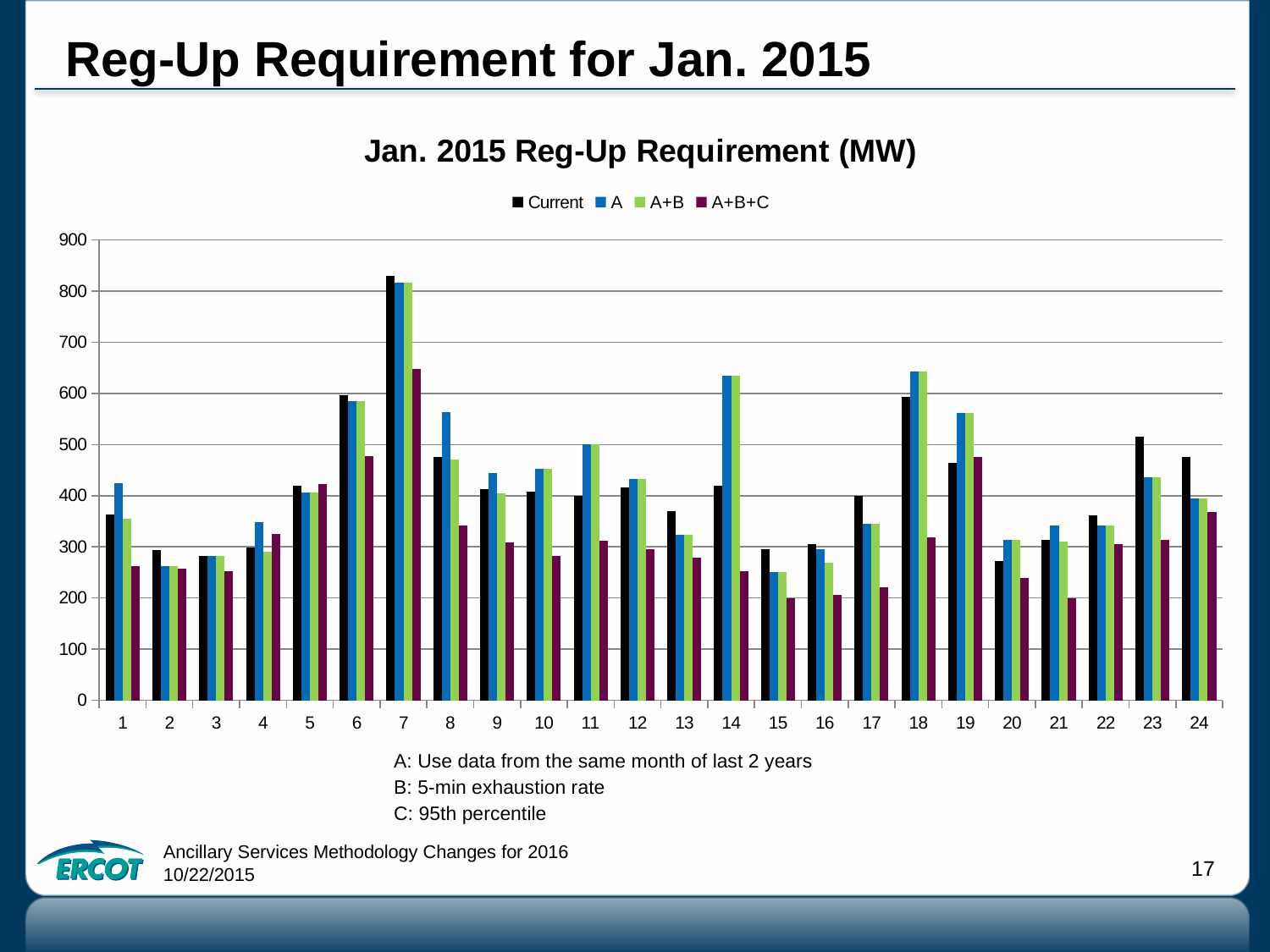

# Reg-Up Requirement for Jan. 2015

### Chart: Jan. 2015 Reg-Up Requirement (MW)

| Category | Current | A | A+B | A+B+C |
|---|---|---|---|---|
| 1 | 363.0 | 425.0 | 355.0 | 262.0 |
| 2 | 294.0 | 262.0 | 262.0 | 258.0 |
| 3 | 283.0 | 282.0 | 282.0 | 252.0 |
| 4 | 299.0 | 349.0 | 291.0 | 326.0 |
| 5 | 420.0 | 407.0 | 407.0 | 423.0 |
| 6 | 597.0 | 585.0 | 585.0 | 478.0 |
| 7 | 830.0 | 817.0 | 817.0 | 647.0 |
| 8 | 475.0 | 564.0 | 470.0 | 342.0 |
| 9 | 413.0 | 444.0 | 404.0 | 308.0 |
| 10 | 408.0 | 452.0 | 452.0 | 282.0 |
| 11 | 400.0 | 501.0 | 501.0 | 312.0 |
| 12 | 416.0 | 432.0 | 432.0 | 295.0 |
| 13 | 370.0 | 324.0 | 324.0 | 279.0 |
| 14 | 420.0 | 634.0 | 634.0 | 253.0 |
| 15 | 295.0 | 250.0 | 250.0 | 200.0 |
| 16 | 306.0 | 296.0 | 269.0 | 207.0 |
| 17 | 400.0 | 345.0 | 345.0 | 221.0 |
| 18 | 593.0 | 643.0 | 643.0 | 319.0 |
| 19 | 464.0 | 562.0 | 562.0 | 475.0 |
| 20 | 273.0 | 313.0 | 313.0 | 239.0 |
| 21 | 313.0 | 341.0 | 310.0 | 199.0 |
| 22 | 361.0 | 342.0 | 342.0 | 305.0 |
| 23 | 515.0 | 436.0 | 436.0 | 314.0 |
| 24 | 475.0 | 395.0 | 395.0 | 369.0 |
| A: Use data from the same month of last 2 years |
| --- |
| B: 5-min exhaustion rate |
| C: 95th percentile |